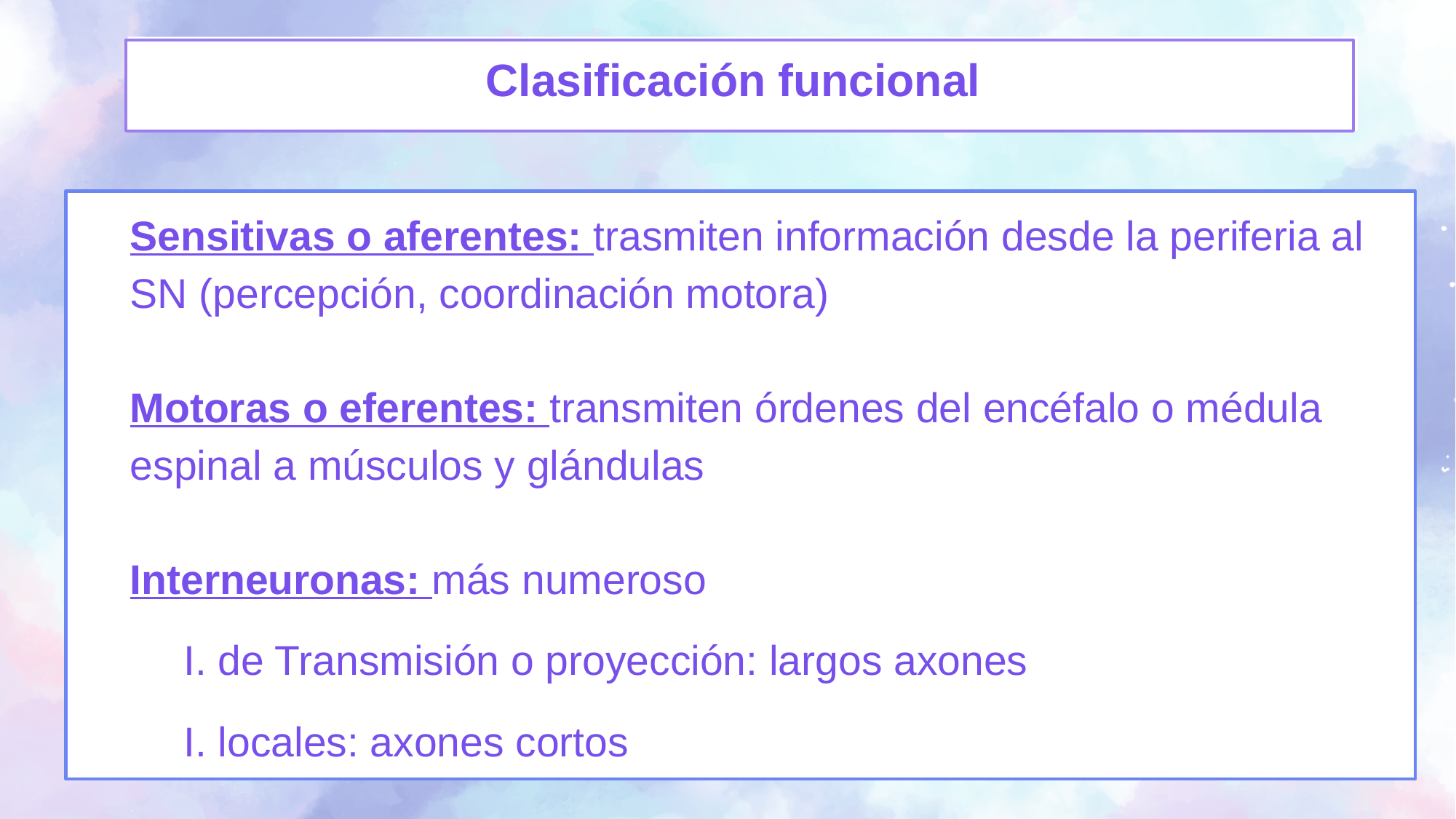

# Clasificación funcional
Sensitivas o aferentes: trasmiten información desde la periferia al SN (percepción, coordinación motora)

Motoras o eferentes: transmiten órdenes del encéfalo o médula espinal a músculos y glándulas

Interneuronas: más numeroso
I. de Transmisión o proyección: largos axones
I. locales: axones cortos